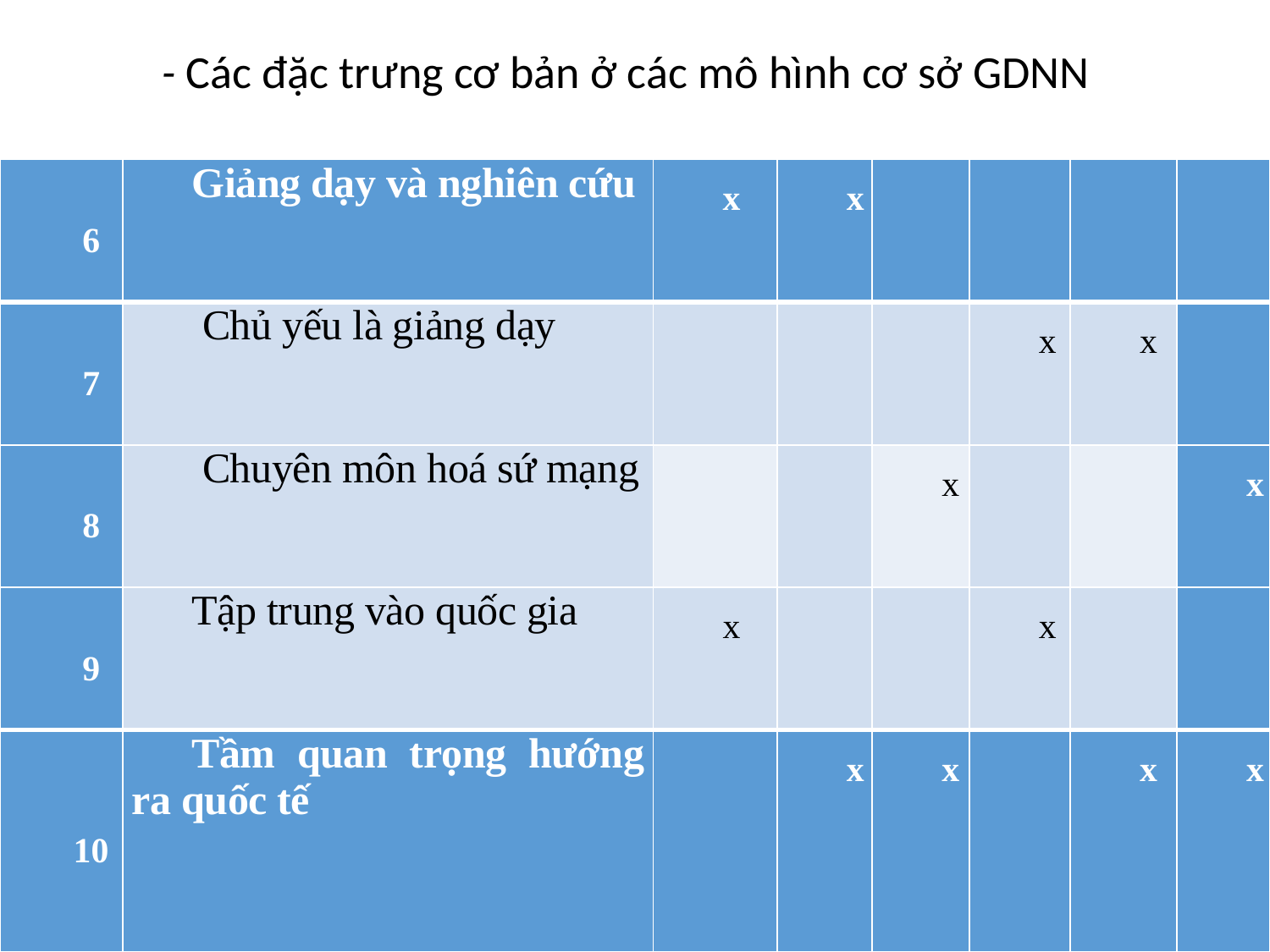

- Các đặc trưng cơ bản ở các mô hình cơ sở GDNN
| 6 | Giảng dạy và nghiên cứu | x | x |  |  |  |  |
| --- | --- | --- | --- | --- | --- | --- | --- |
| 7 | Chủ yếu là giảng dạy |  |  |  | x | x |  |
| 8 | Chuyên môn hoá sứ mạng |  |  | x |  |  | x |
| 9 | Tập trung vào quốc gia | x |  |  | x |  |  |
| 10 | Tầm quan trọng hướng ra quốc tế |  | x | x |  | x | x |